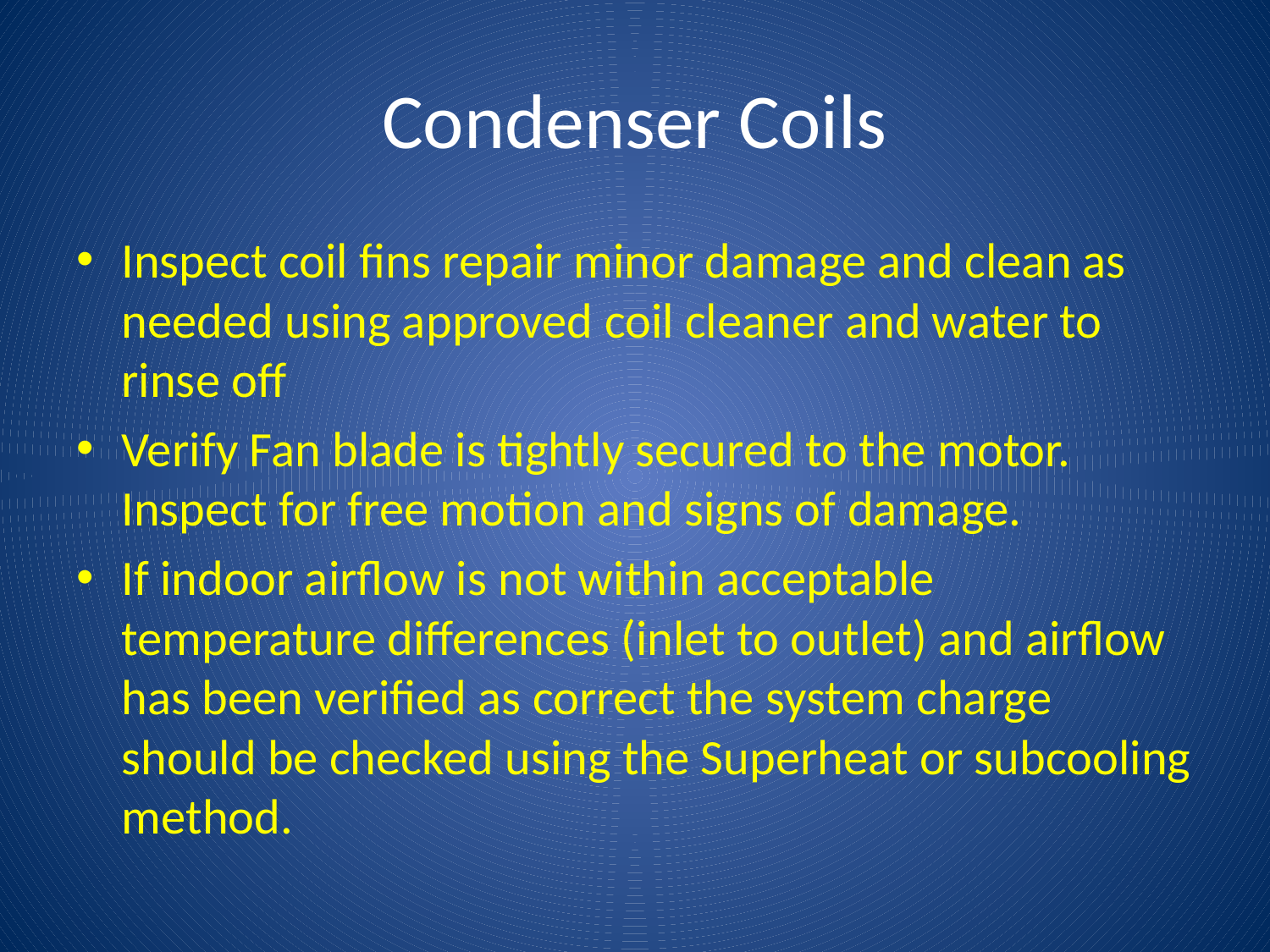

# Condenser Coils
Inspect coil fins repair minor damage and clean as needed using approved coil cleaner and water to rinse off
Verify Fan blade is tightly secured to the motor. Inspect for free motion and signs of damage.
If indoor airflow is not within acceptable temperature differences (inlet to outlet) and airflow has been verified as correct the system charge should be checked using the Superheat or subcooling method.